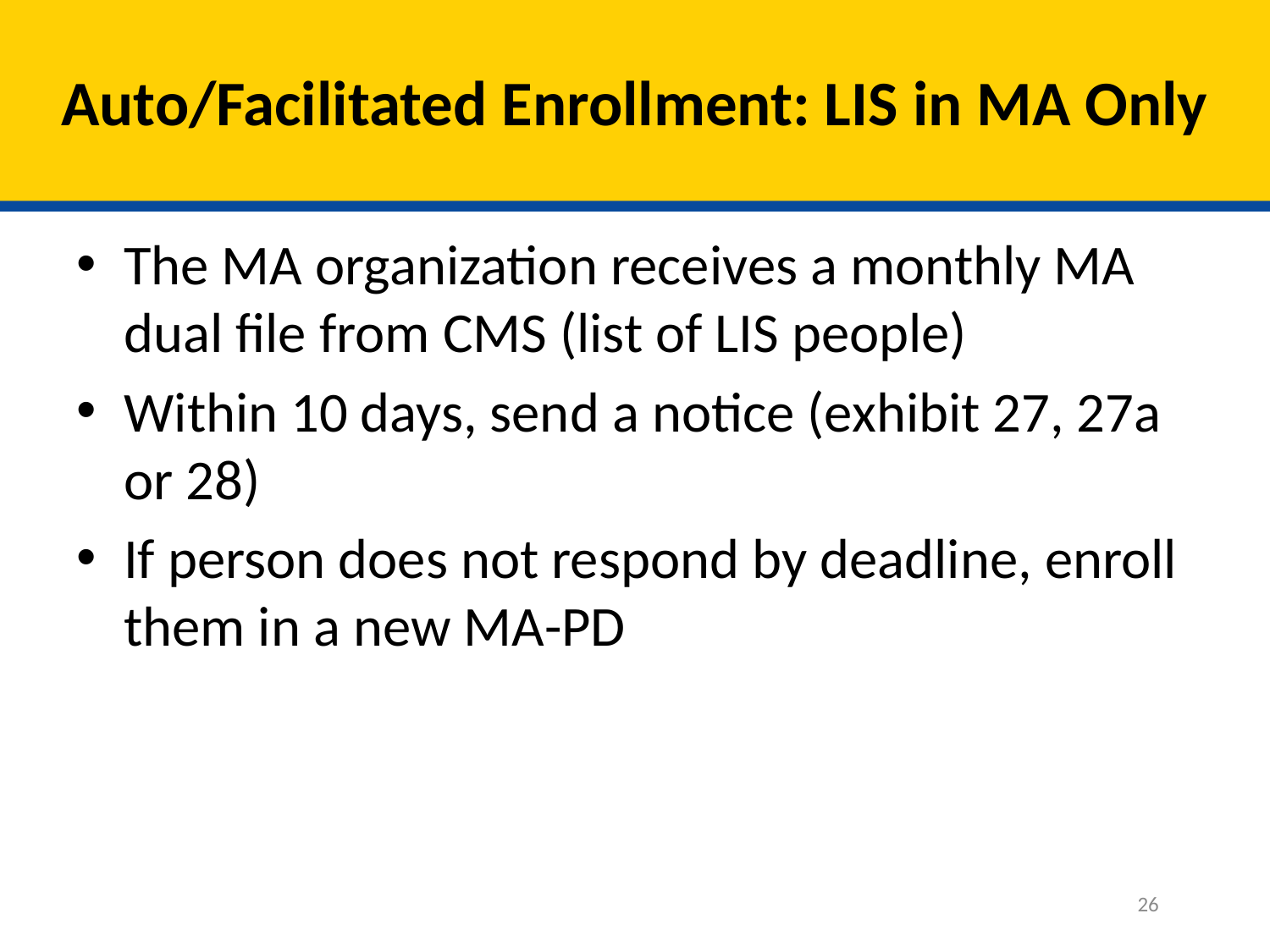

# Auto/Facilitated Enrollment: LIS in MA Only
The MA organization receives a monthly MA dual file from CMS (list of LIS people)
Within 10 days, send a notice (exhibit 27, 27a or 28)
If person does not respond by deadline, enroll them in a new MA-PD
26